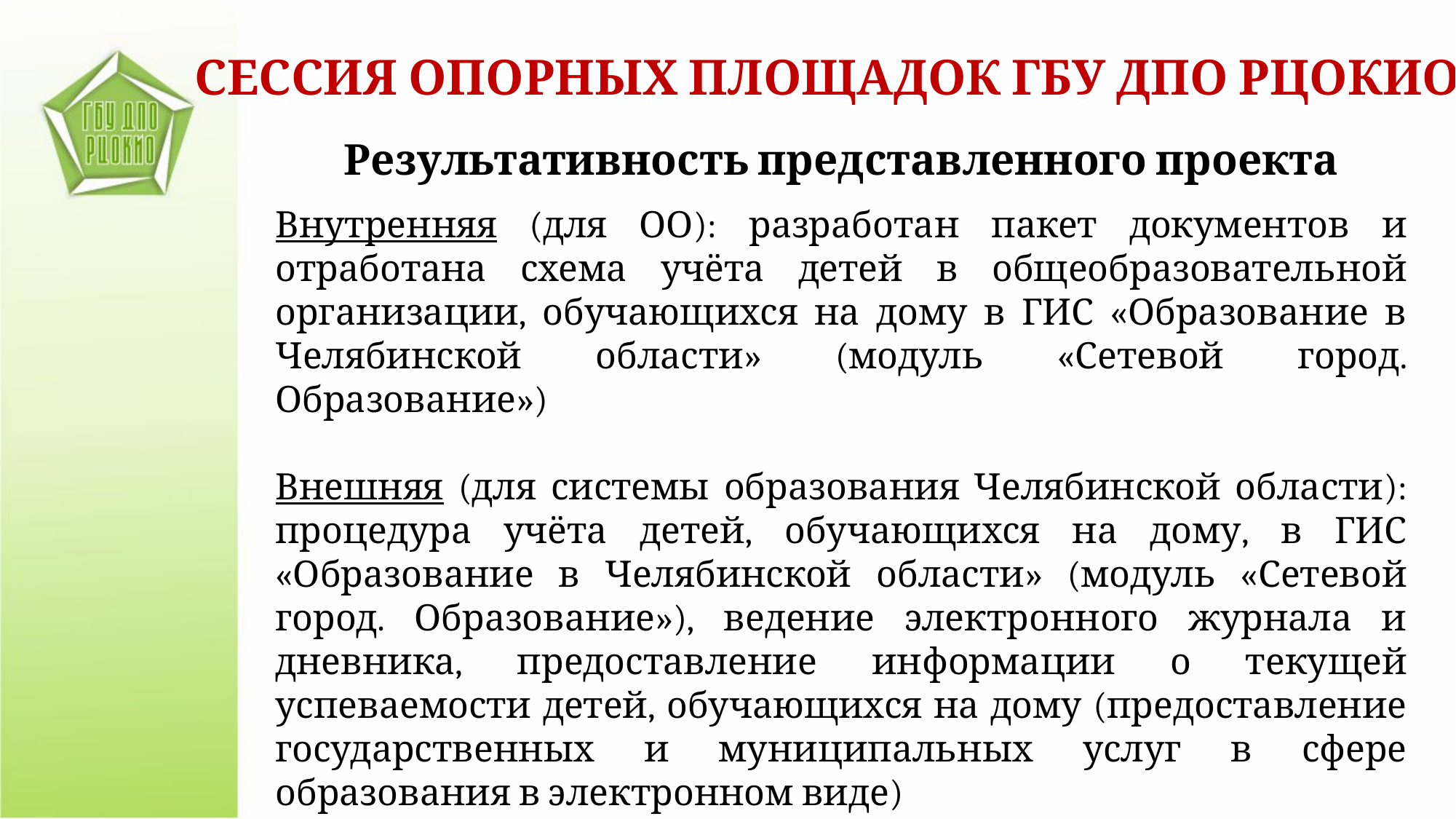

СЕССИЯ ОПОРНЫХ ПЛОЩАДОК ГБУ ДПО РЦОКИО
Результативность представленного проекта

Внутренняя (для ОО): разработан пакет документов и отработана схема учёта детей в общеобразовательной организации, обучающихся на дому в ГИС «Образование в Челябинской области» (модуль «Сетевой город. Образование»)

Внешняя (для системы образования Челябинской области): процедура учёта детей, обучающихся на дому, в ГИС «Образование в Челябинской области» (модуль «Сетевой город. Образование»), ведение электронного журнала и дневника, предоставление информации о текущей успеваемости детей, обучающихся на дому (предоставление государственных и муниципальных услуг в сфере образования в электронном виде)